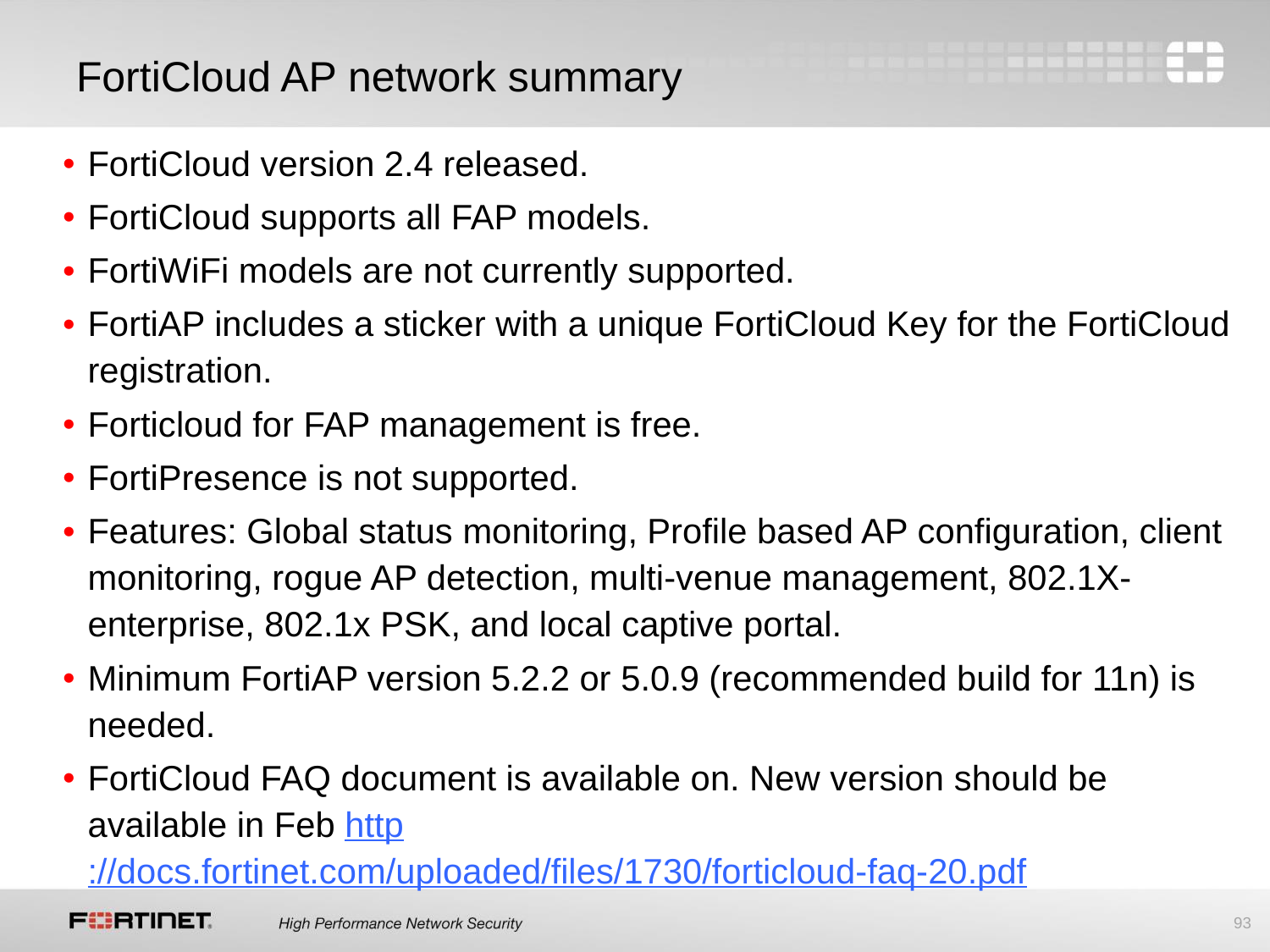

# FortiCloud AP network summary
FortiCloud version 2.4 released.
FortiCloud supports all FAP models.
FortiWiFi models are not currently supported.
FortiAP includes a sticker with a unique FortiCloud Key for the FortiCloud registration.
Forticloud for FAP management is free.
FortiPresence is not supported.
Features: Global status monitoring, Profile based AP configuration, client monitoring, rogue AP detection, multi-venue management, 802.1X-enterprise, 802.1x PSK, and local captive portal.
Minimum FortiAP version 5.2.2 or 5.0.9 (recommended build for 11n) is needed.
FortiCloud FAQ document is available on. New version should be available in Feb http://docs.fortinet.com/uploaded/files/1730/forticloud-faq-20.pdf